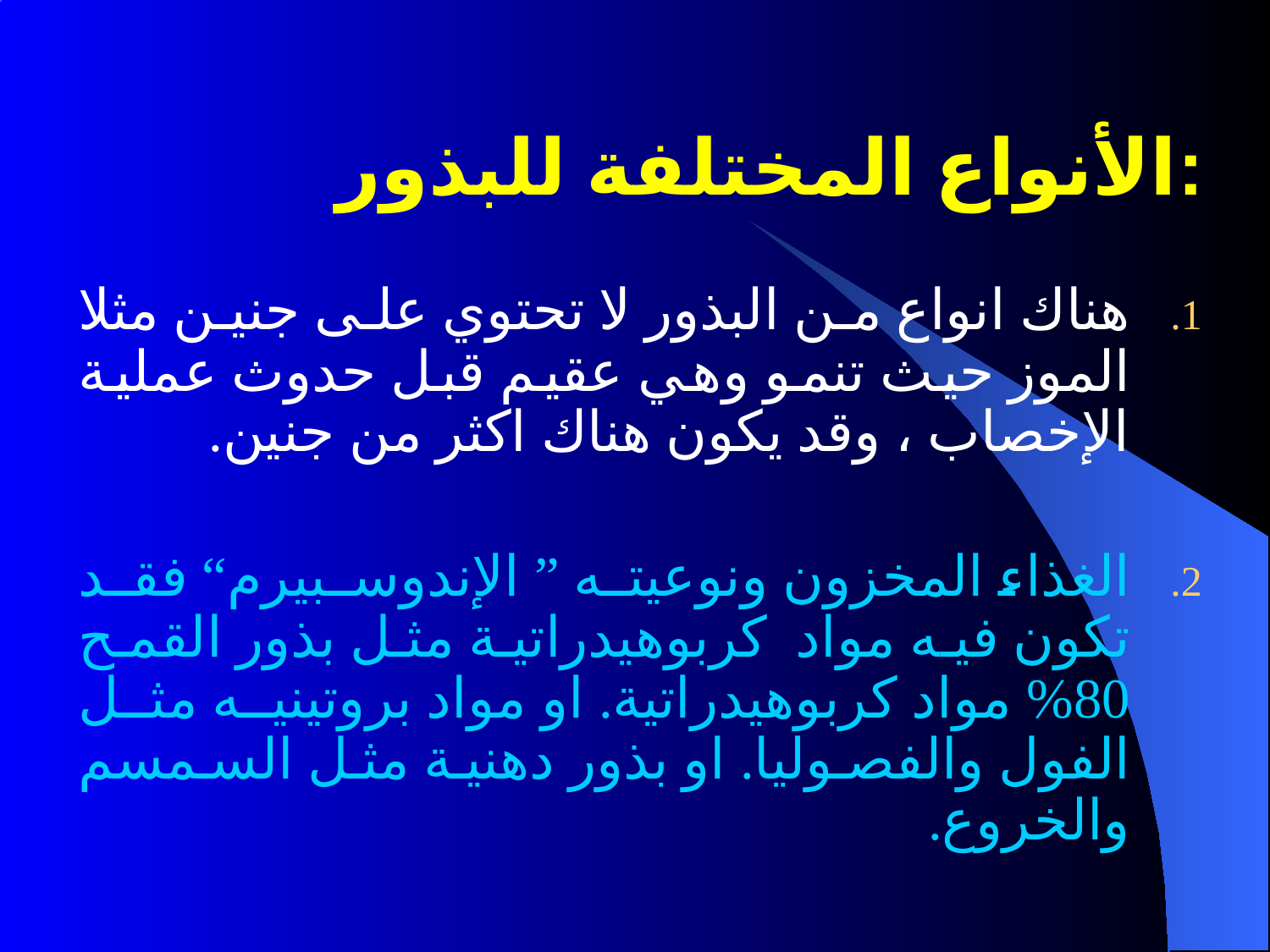

# الأنواع المختلفة للبذور:
هناك انواع من البذور لا تحتوي على جنين مثلا الموز حيث تنمو وهي عقيم قبل حدوث عملية الإخصاب ، وقد يكون هناك اكثر من جنين.

الغذاء المخزون ونوعيته ” الإندوسبيرم“ فقد تكون فيه مواد  كربوهيدراتية مثل بذور القمح 80% مواد كربوهيدراتية. او مواد بروتينيه مثل الفول والفصوليا. او بذور دهنية مثل السمسم والخروع.